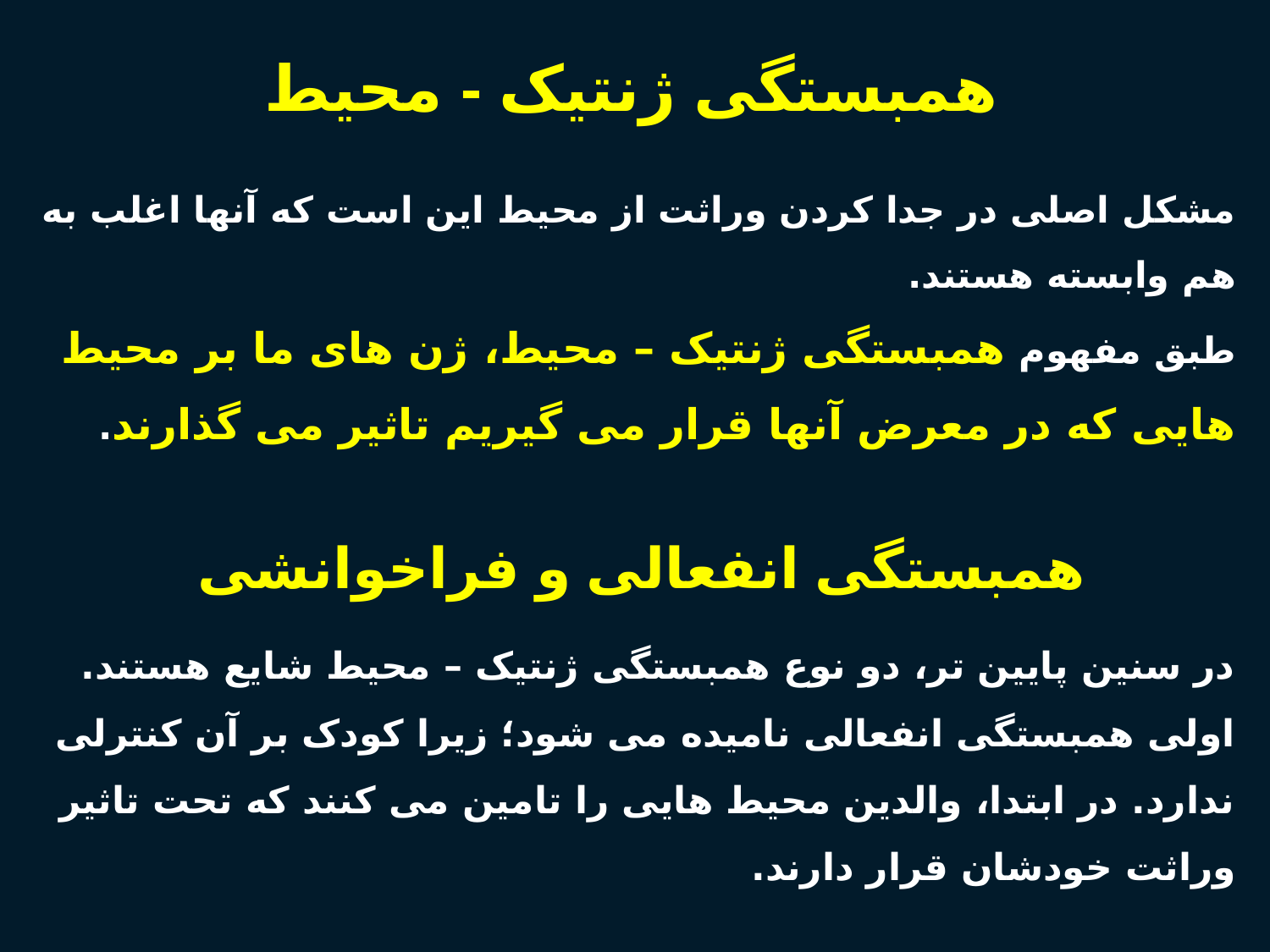

# همبستگی ژنتیک - محیط
مشکل اصلی در جدا کردن وراثت از محیط این است که آنها اغلب به هم وابسته هستند.
طبق مفهوم همبستگی ژنتیک – محیط، ژن های ما بر محیط هایی که در معرض آنها قرار می گیریم تاثیر می گذارند.

همبستگی انفعالی و فراخوانشی
در سنین پایین تر، دو نوع همبستگی ژنتیک – محیط شایع هستند.
اولی همبستگی انفعالی نامیده می شود؛ زیرا کودک بر آن کنترلی ندارد. در ابتدا، والدین محیط هایی را تامین می کنند که تحت تاثیر وراثت خودشان قرار دارند.
54